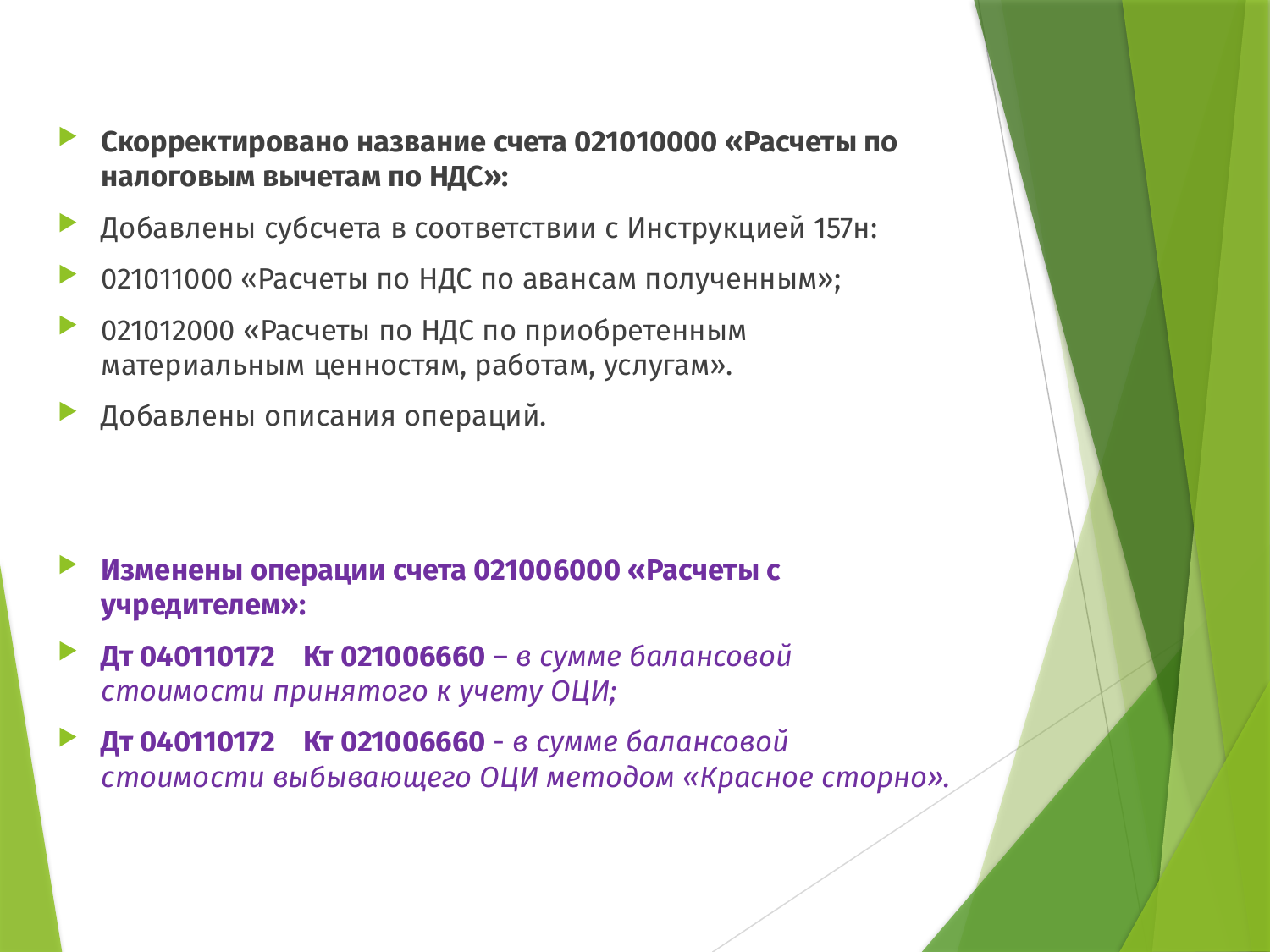

#
Скорректировано название счета 021010000 «Расчеты по налоговым вычетам по НДС»:
Добавлены субсчета в соответствии с Инструкцией 157н:
021011000 «Расчеты по НДС по авансам полученным»;
021012000 «Расчеты по НДС по приобретенным материальным ценностям, работам, услугам».
Добавлены описания операций.

Изменены операции счета 021006000 «Расчеты с учредителем»:
Дт 040110172    Кт 021006660 – в сумме балансовой стоимости принятого к учету ОЦИ;
Дт 040110172    Кт 021006660 - в сумме балансовой стоимости выбывающего ОЦИ методом «Красное сторно».